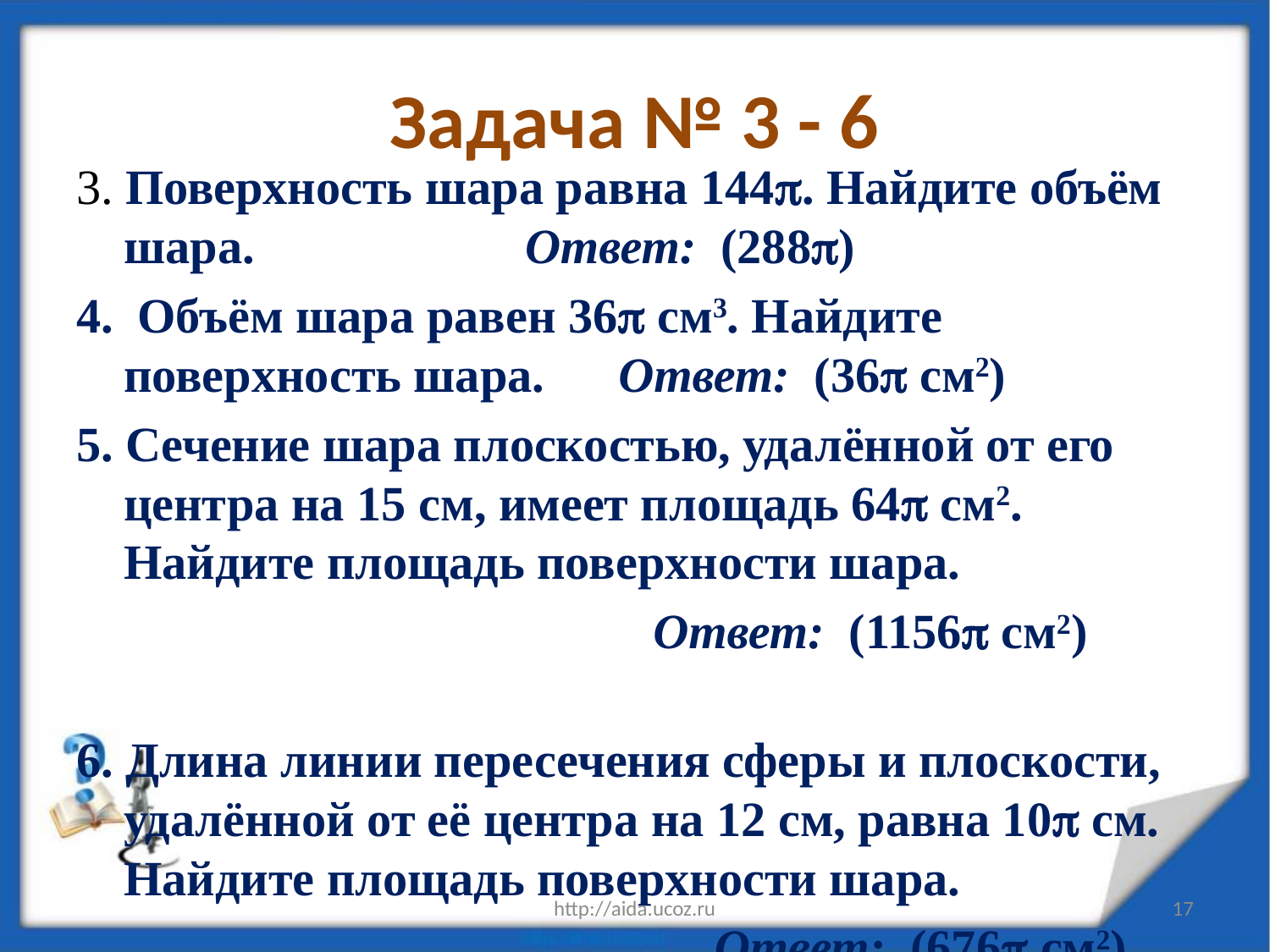

# Задача № 3 - 6
3. Поверхность шара равна 144π. Найдите объём шара.                      Ответ:  (288π)
4.  Объём шара равен 36π см3. Найдите поверхность шара.      Ответ:  (36π см2)
5. Сечение шара плоскостью, удалённой от его центра на 15 см, имеет площадь 64π см2. Найдите площадь поверхности шара.
                                               Ответ:  (1156π см2)
6. Длина линии пересечения сферы и плоскости, удалённой от её центра на 12 см, равна 10π см. Найдите площадь поверхности шара.
                                                    Ответ:  (676π см2)

http://aida.ucoz.ru
17